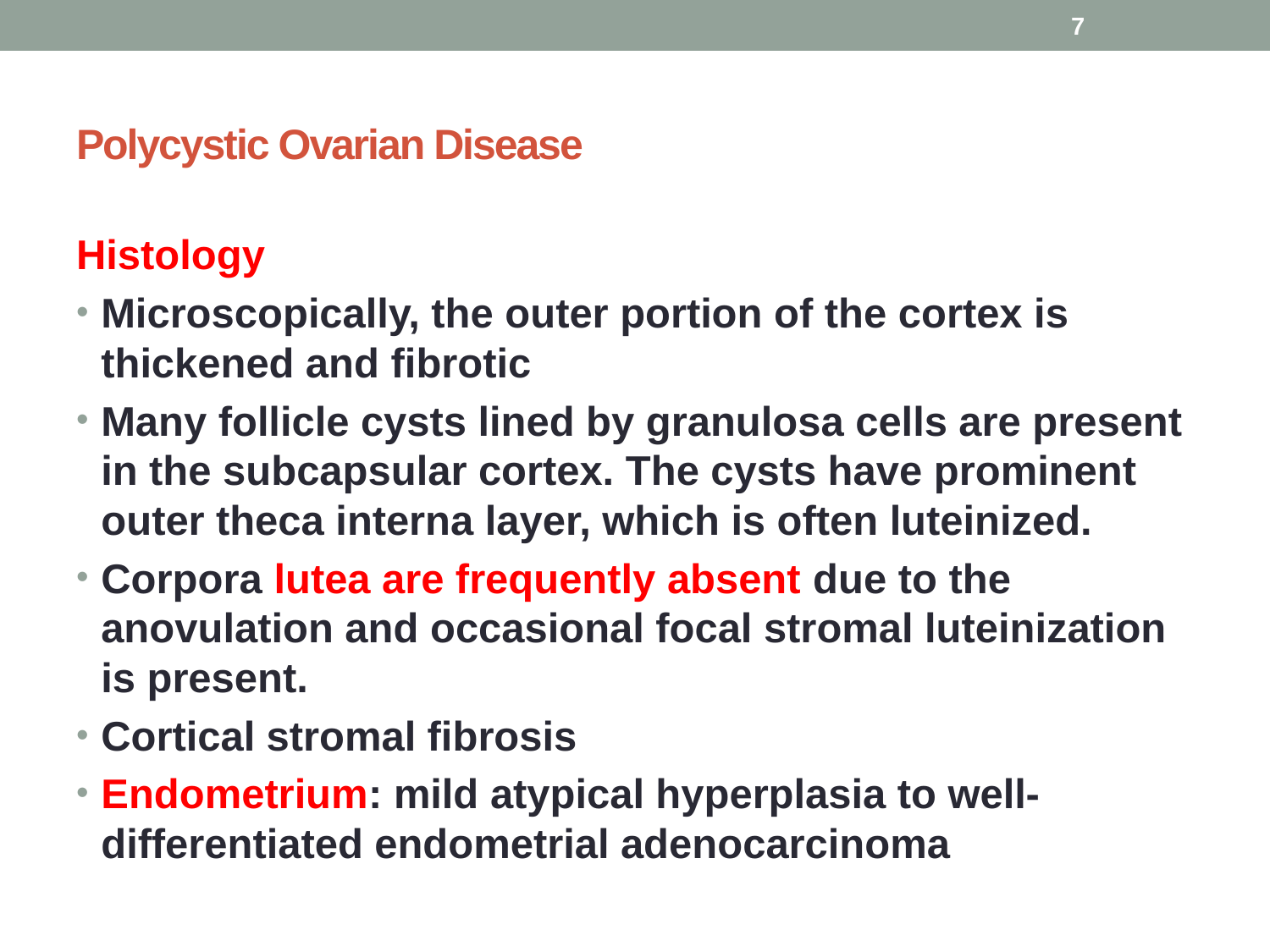

7
# Polycystic Ovarian Disease
Histology
Microscopically, the outer portion of the cortex is thickened and fibrotic
Many follicle cysts lined by granulosa cells are present in the subcapsular cortex. The cysts have prominent outer theca interna layer, which is often luteinized.
Corpora lutea are frequently absent due to the anovulation and occasional focal stromal luteinization is present.
Cortical stromal fibrosis
Endometrium: mild atypical hyperplasia to well-differentiated endometrial adenocarcinoma